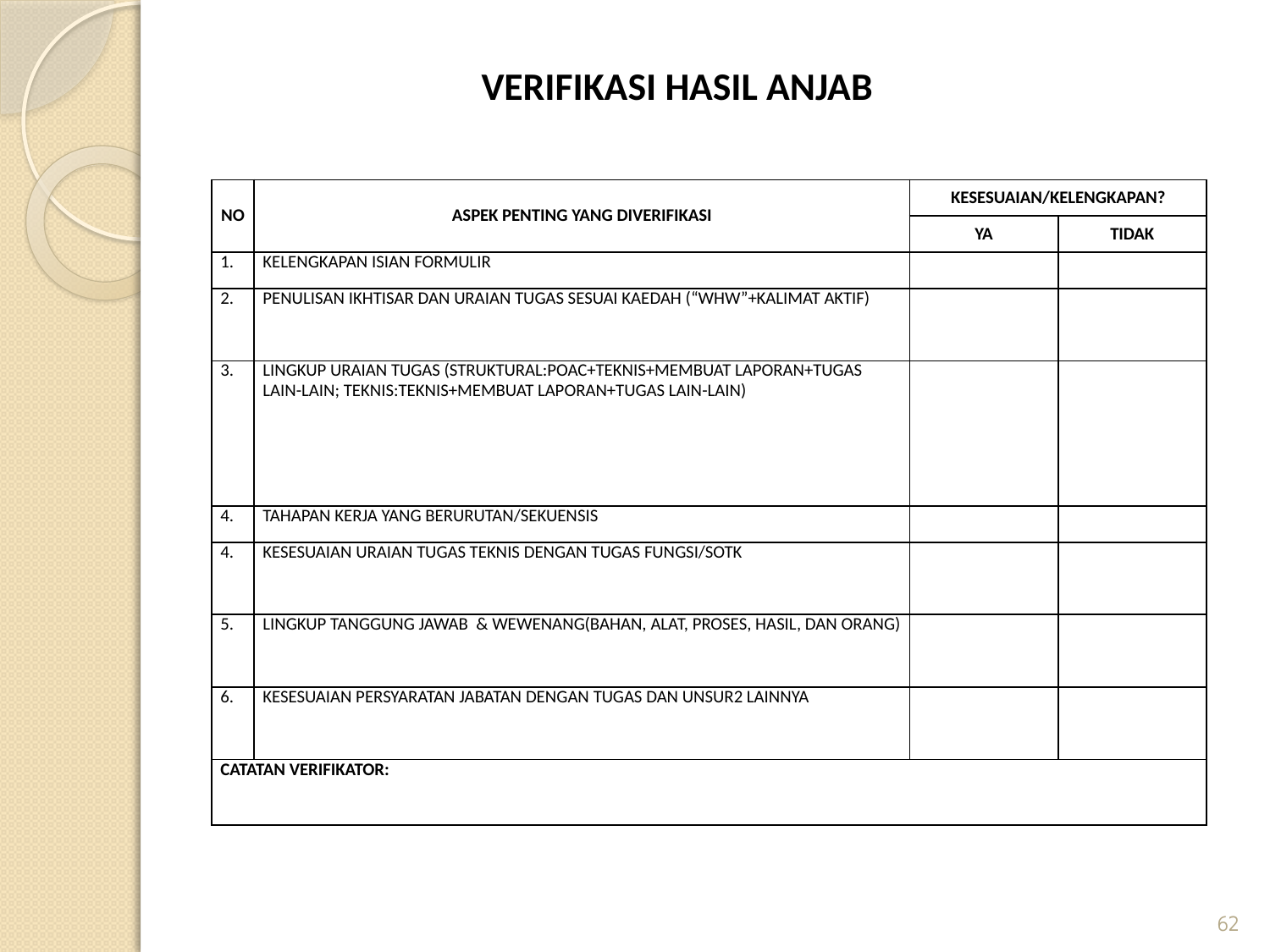

VERIFIKASI HASIL ANJAB
| NO | ASPEK PENTING YANG DIVERIFIKASI | KESESUAIAN/KELENGKAPAN? |  |
| --- | --- | --- | --- |
|  |  | YA | TIDAK |
| 1. | KELENGKAPAN ISIAN FORMULIR |  |  |
| 2. | PENULISAN IKHTISAR DAN URAIAN TUGAS SESUAI KAEDAH (“WHW”+KALIMAT AKTIF) |  |  |
| 3. | LINGKUP URAIAN TUGAS (STRUKTURAL:POAC+TEKNIS+MEMBUAT LAPORAN+TUGAS LAIN-LAIN; TEKNIS:TEKNIS+MEMBUAT LAPORAN+TUGAS LAIN-LAIN) |  |  |
| 4. | TAHAPAN KERJA YANG BERURUTAN/SEKUENSIS |  |  |
| 4. | KESESUAIAN URAIAN TUGAS TEKNIS DENGAN TUGAS FUNGSI/SOTK |  |  |
| 5. | LINGKUP TANGGUNG JAWAB & WEWENANG(BAHAN, ALAT, PROSES, HASIL, DAN ORANG) |  |  |
| 6. | KESESUAIAN PERSYARATAN JABATAN DENGAN TUGAS DAN UNSUR2 LAINNYA |  |  |
| CATATAN VERIFIKATOR: |  |  |  |
62